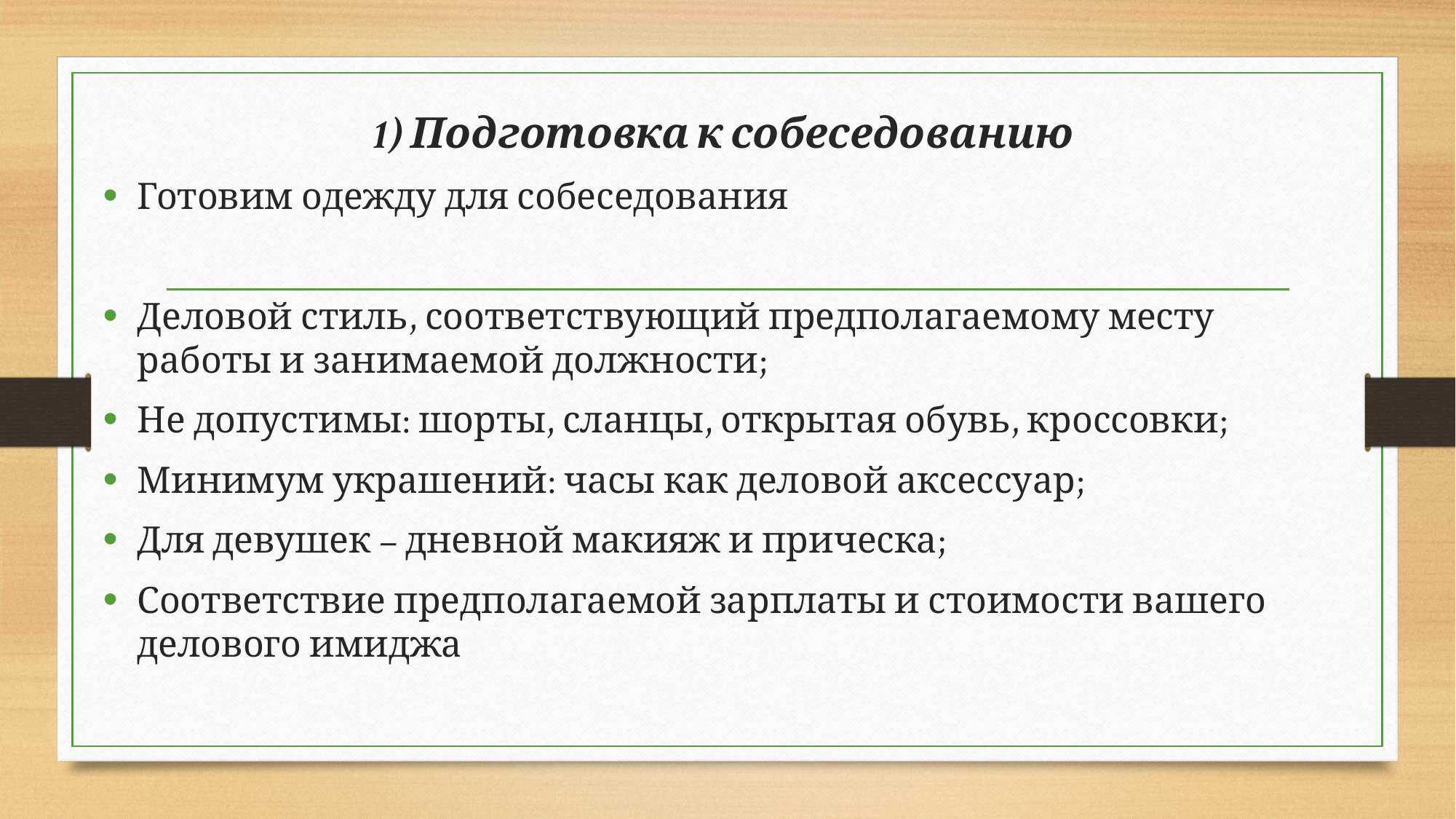

1) Подготовка к собеседованию
Готовим одежду для собеседования

Деловой стиль, соответствующий предполагаемому месту работы и занимаемой должности;
Не допустимы: шорты, сланцы, открытая обувь, кроссовки;
Минимум украшений: часы как деловой аксессуар;
Для девушек – дневной макияж и прическа;
Соответствие предполагаемой зарплаты и стоимости вашего делового имиджа